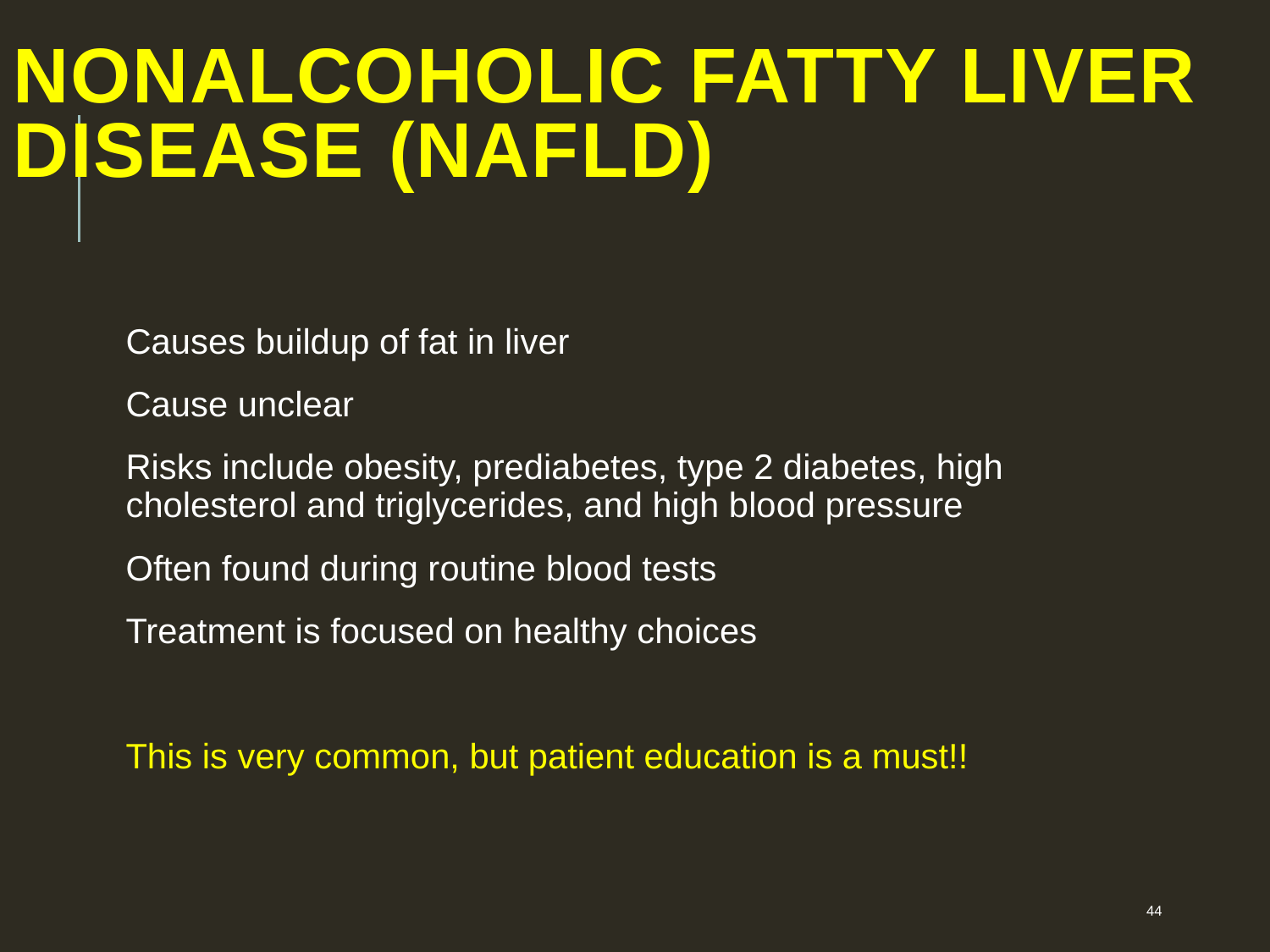

# Nonalcoholic Fatty Liver Disease (NAFLD)
Causes buildup of fat in liver
Cause unclear
Risks include obesity, prediabetes, type 2 diabetes, high cholesterol and triglycerides, and high blood pressure
Often found during routine blood tests
Treatment is focused on healthy choices

This is very common, but patient education is a must!!
 44